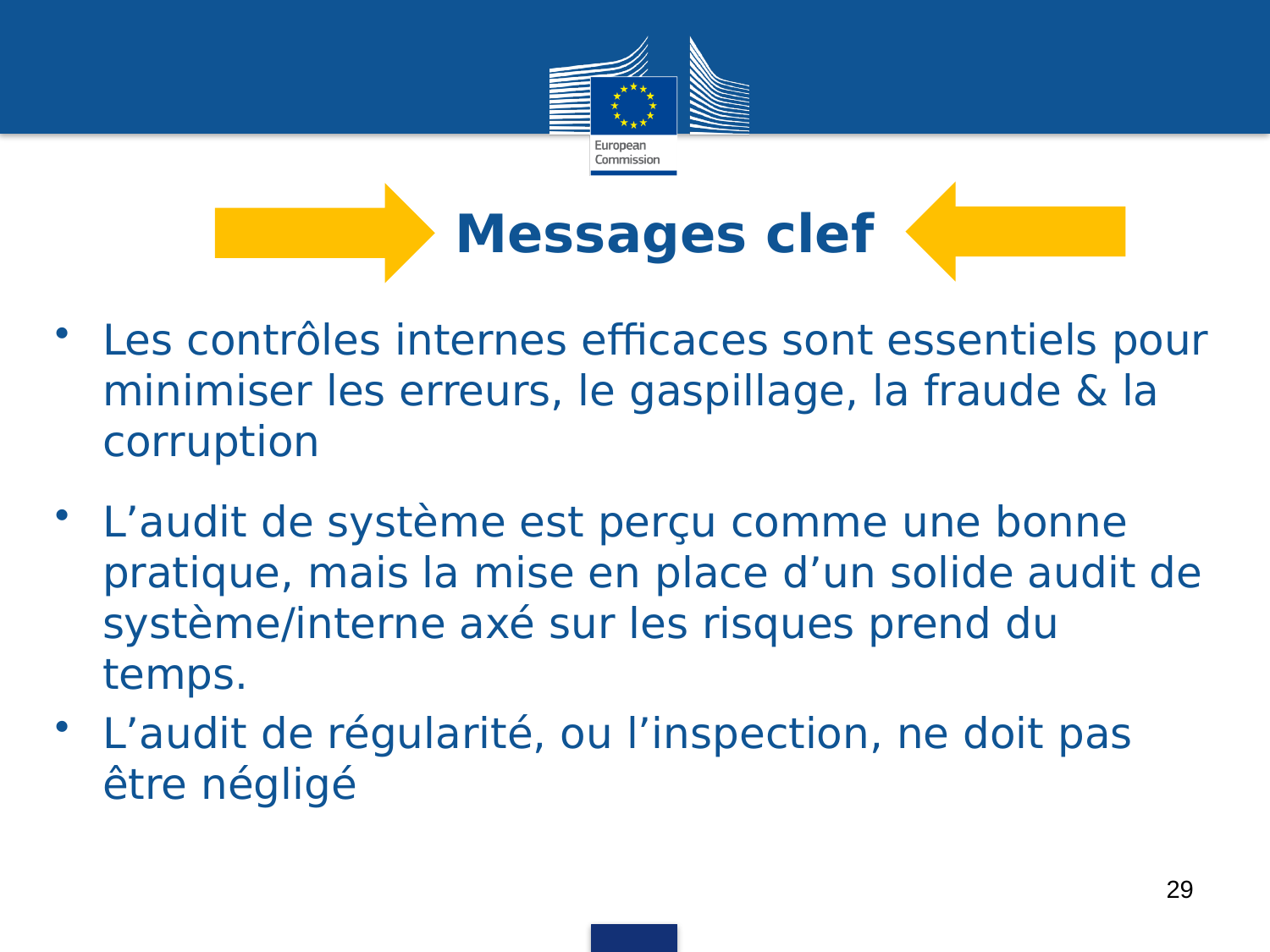

# Messages clef

Les contrôles internes efficaces sont essentiels pour minimiser les erreurs, le gaspillage, la fraude & la corruption
L’audit de système est perçu comme une bonne pratique, mais la mise en place d’un solide audit de système/interne axé sur les risques prend du temps.
L’audit de régularité, ou l’inspection, ne doit pas être négligé

29